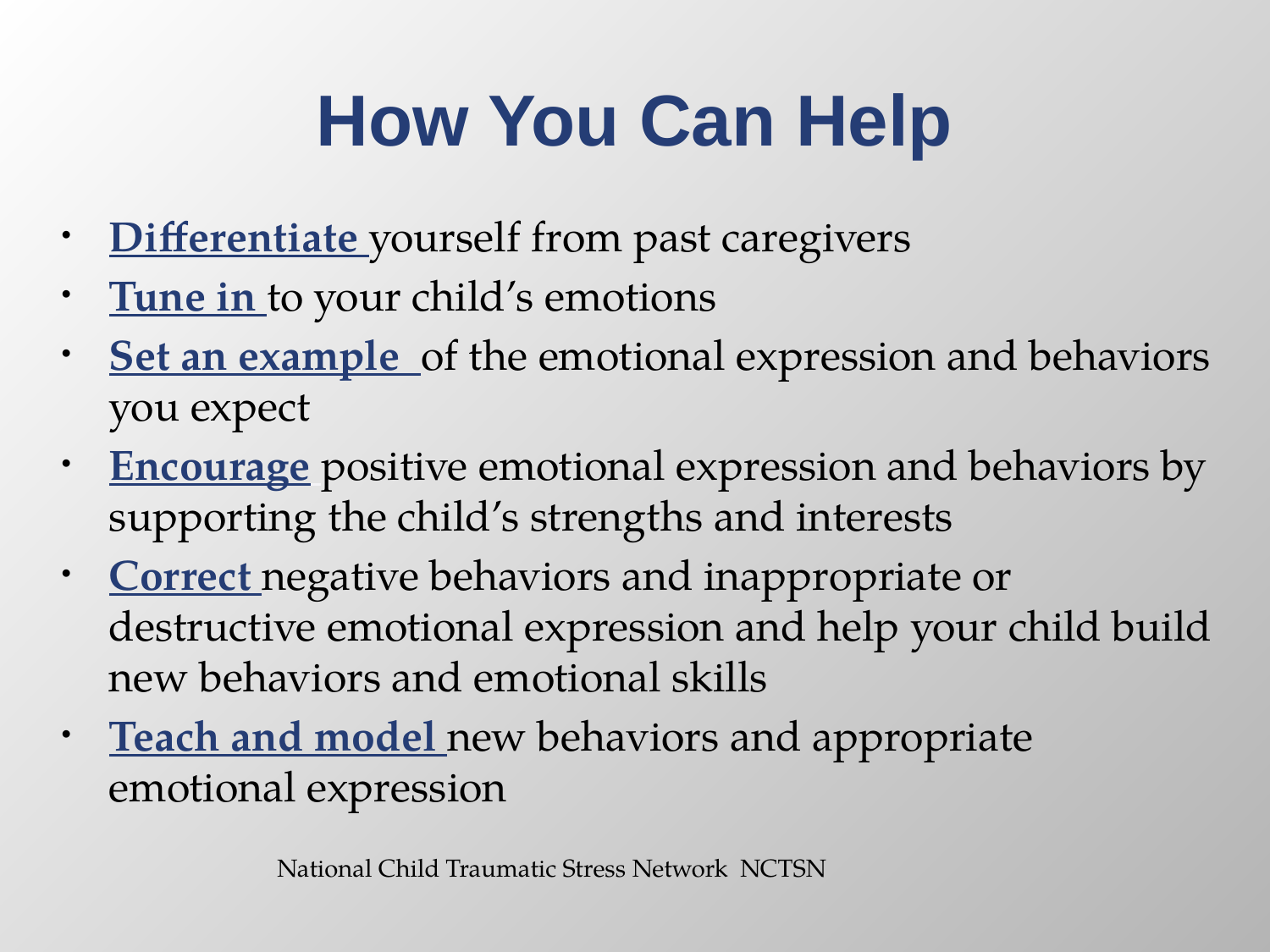

# How You Can Help
Differentiate yourself from past caregivers
Tune in to your child’s emotions
Set an example  of the emotional expression and behaviors you expect
Encourage positive emotional expression and behaviors by supporting the child’s strengths and interests
Correct negative behaviors and inappropriate or destructive emotional expression and help your child build new behaviors and emotional skills
Teach and model new behaviors and appropriate emotional expression
National Child Traumatic Stress Network  NCTSN